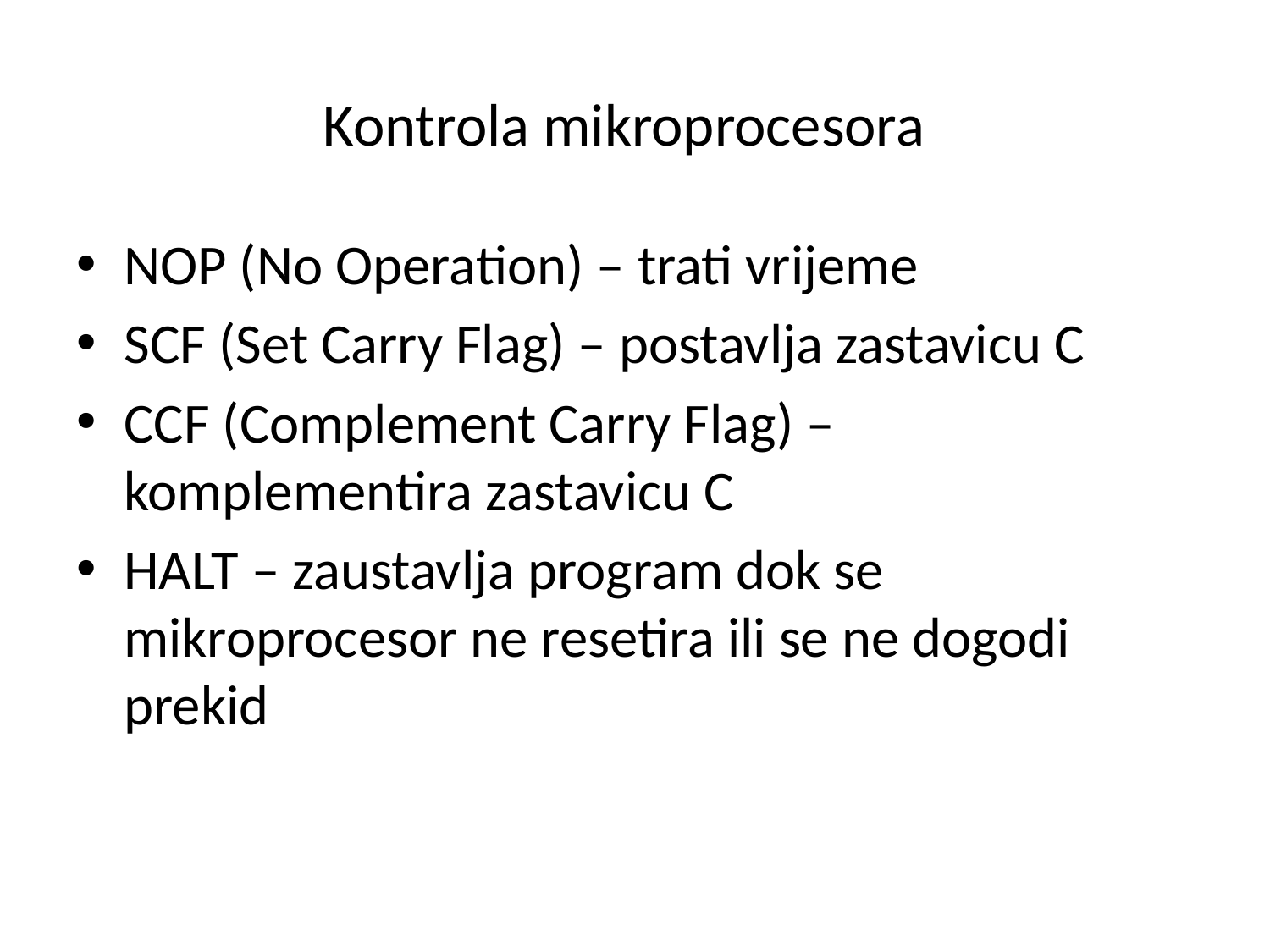

# Kontrola mikroprocesora
NOP (No Operation) – trati vrijeme
SCF (Set Carry Flag) – postavlja zastavicu C
CCF (Complement Carry Flag) – komplementira zastavicu C
HALT – zaustavlja program dok se mikroprocesor ne resetira ili se ne dogodi prekid